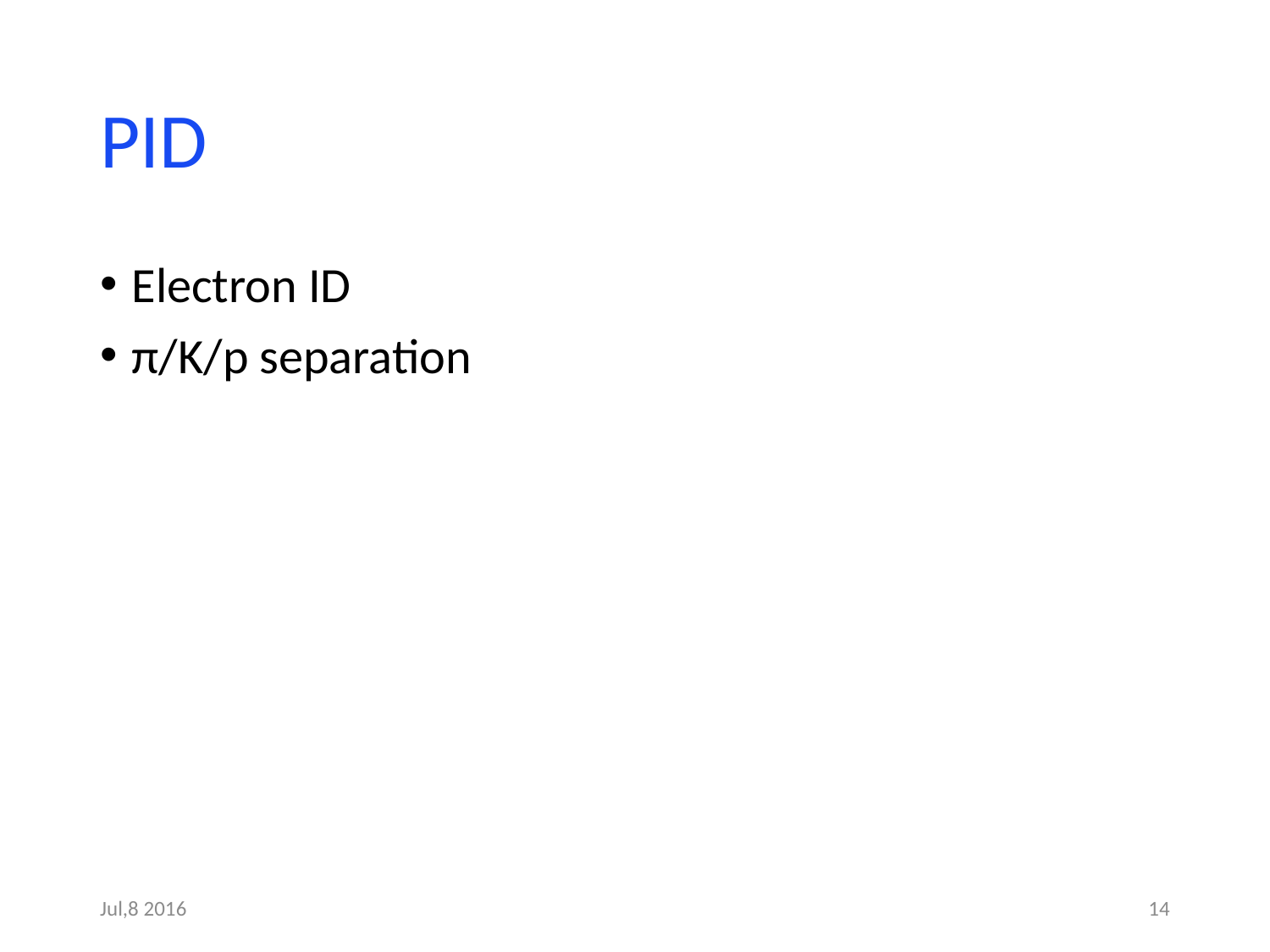

# PID
Electron ID
π/K/p separation
Jul,8 2016
14